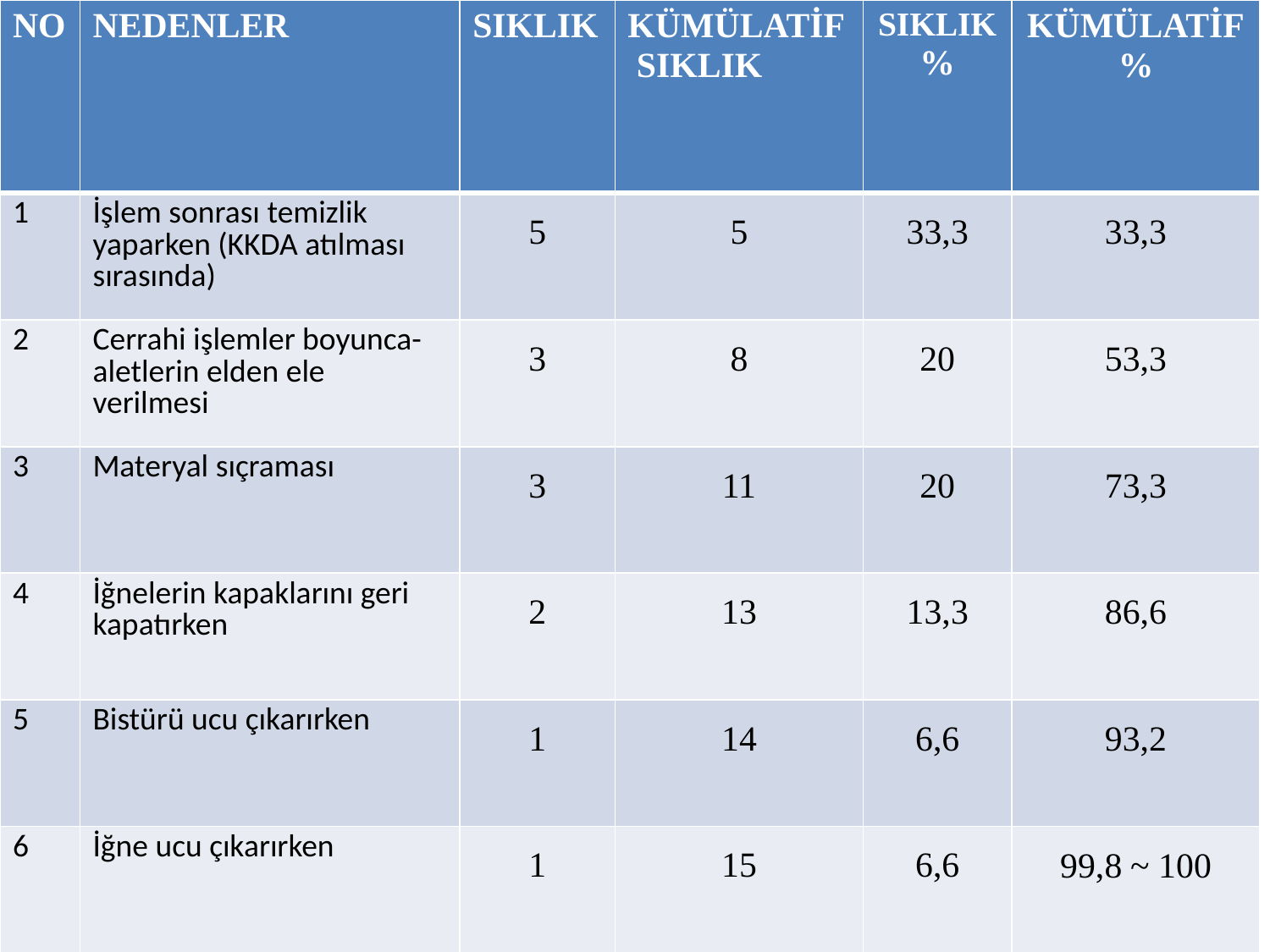

| NO | NEDENLER | SIKLIK | KÜMÜLATİF SIKLIK | SIKLIK % | KÜMÜLATİF % |
| --- | --- | --- | --- | --- | --- |
| 1 | İşlem sonrası temizlik yaparken (KKDA atılması sırasında) | 5 | 5 | 33,3 | 33,3 |
| 2 | Cerrahi işlemler boyunca- aletlerin elden ele verilmesi | 3 | 8 | 20 | 53,3 |
| 3 | Materyal sıçraması | 3 | 11 | 20 | 73,3 |
| 4 | İğnelerin kapaklarını geri kapatırken | 2 | 13 | 13,3 | 86,6 |
| 5 | Bistürü ucu çıkarırken | 1 | 14 | 6,6 | 93,2 |
| 6 | İğne ucu çıkarırken | 1 | 15 | 6,6 | 99,8 ~ 100 |